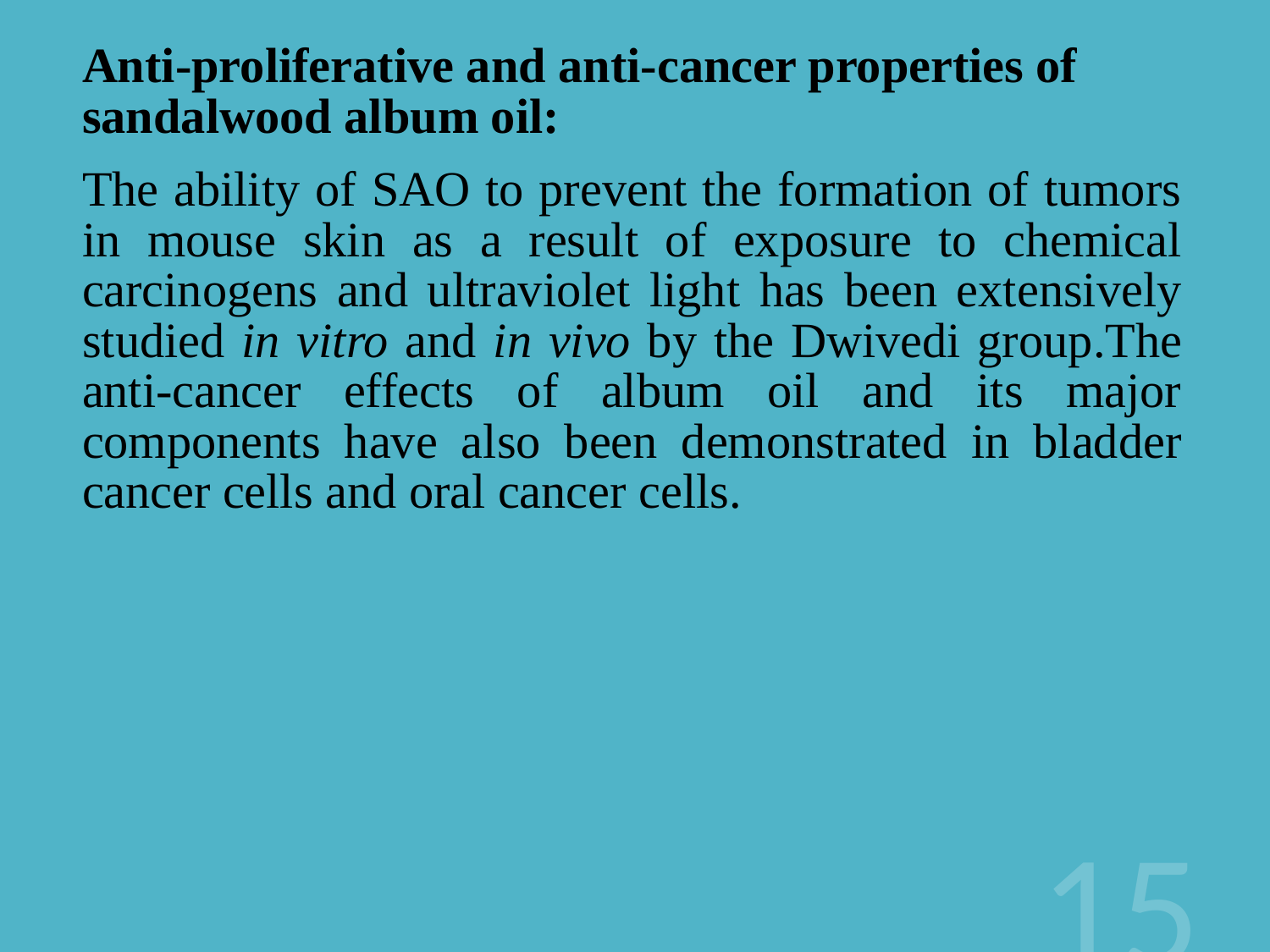

Anti-proliferative and anti-cancer properties of sandalwood album oil:
The ability of SAO to prevent the formation of tumors in mouse skin as a result of exposure to chemical carcinogens and ultraviolet light has been extensively studied in vitro and in vivo by the Dwivedi group.The anti-cancer effects of album oil and its major components have also been demonstrated in bladder cancer cells and oral cancer cells.
15